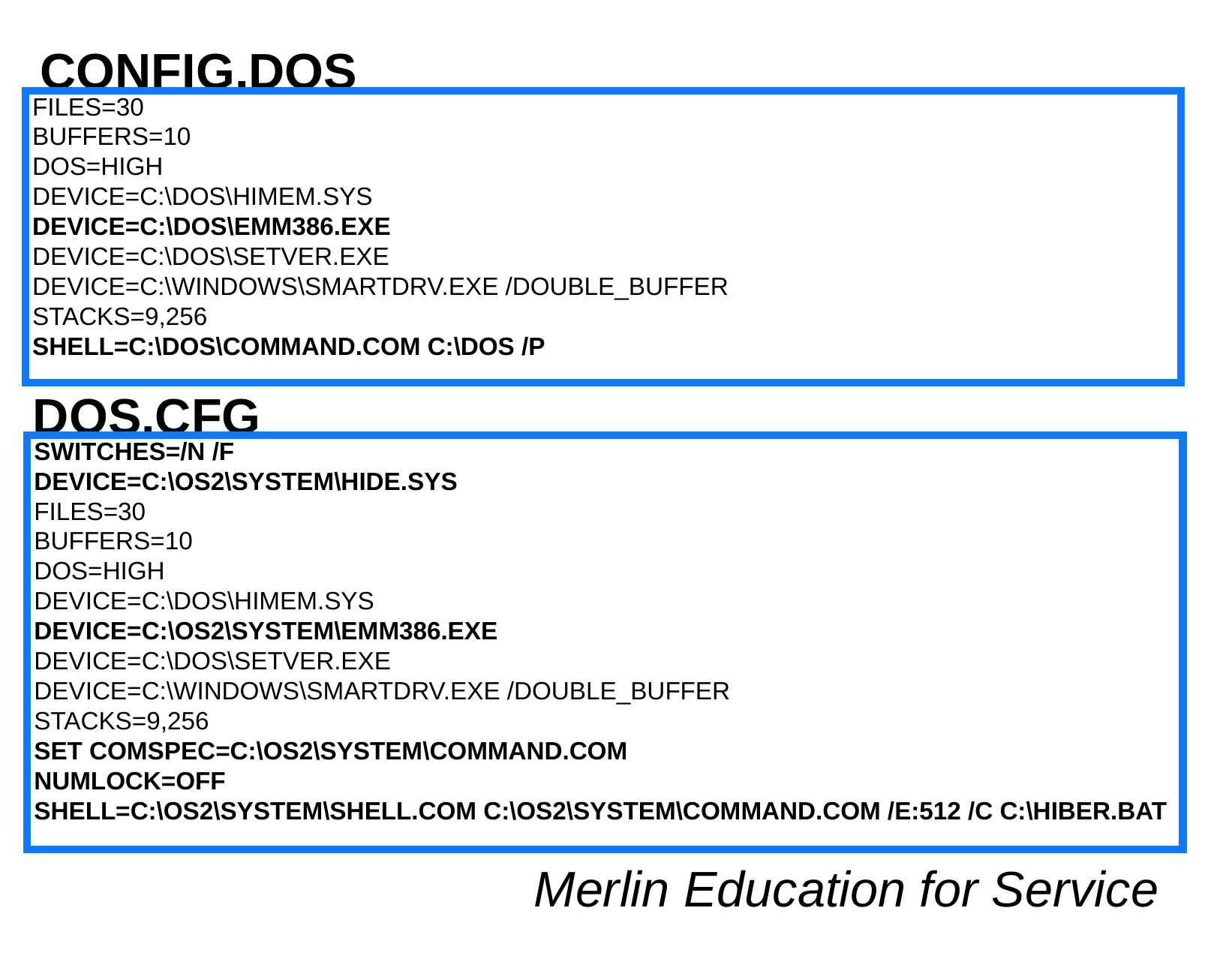

CONFIG.DOS
 FILES=30
 BUFFERS=10
 DOS=HIGH
 DEVICE=C:\DOS\HIMEM.SYS
 DEVICE=C:\DOS\EMM386.EXE
 DEVICE=C:\DOS\SETVER.EXE
 DEVICE=C:\WINDOWS\SMARTDRV.EXE /DOUBLE_BUFFER
 STACKS=9,256
 SHELL=C:\DOS\COMMAND.COM C:\DOS /P
DOS.CFG
 SWITCHES=/N /F
 DEVICE=C:\OS2\SYSTEM\HIDE.SYS
 FILES=30
 BUFFERS=10
 DOS=HIGH
 DEVICE=C:\DOS\HIMEM.SYS
 DEVICE=C:\OS2\SYSTEM\EMM386.EXE
 DEVICE=C:\DOS\SETVER.EXE
 DEVICE=C:\WINDOWS\SMARTDRV.EXE /DOUBLE_BUFFER
 STACKS=9,256
 SET COMSPEC=C:\OS2\SYSTEM\COMMAND.COM
 NUMLOCK=OFF
 SHELL=C:\OS2\SYSTEM\SHELL.COM C:\OS2\SYSTEM\COMMAND.COM /E:512 /C C:\HIBER.BAT
Merlin Education for Service